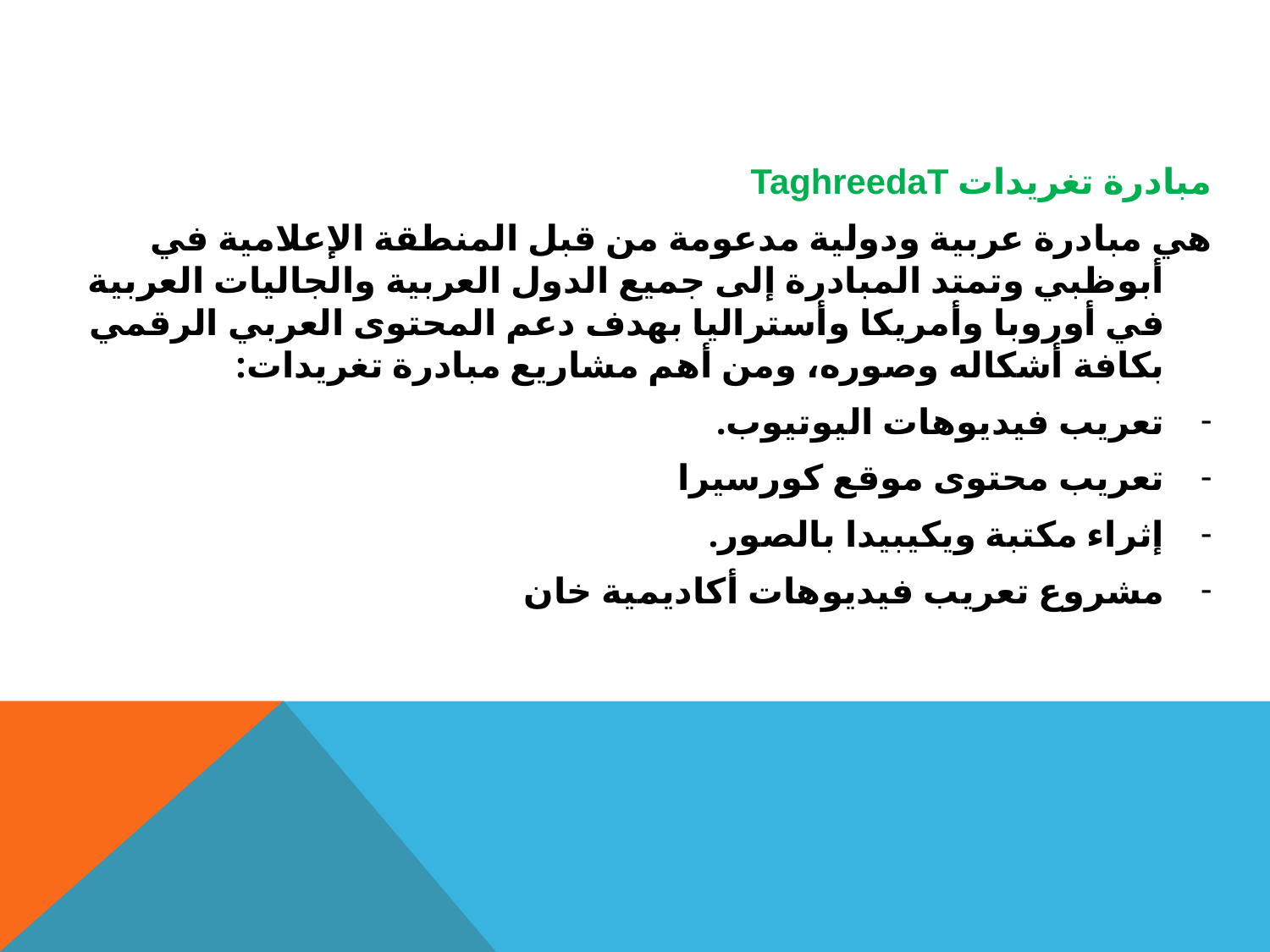

#
مبادرة تغريدات TaghreedaT
هي مبادرة عربية ودولية مدعومة من قبل المنطقة الإعلامية في أبوظبي وتمتد المبادرة إلى جميع الدول العربية والجاليات العربية في أوروبا وأمريكا وأستراليا بهدف دعم المحتوى العربي الرقمي بكافة أشكاله وصوره، ومن أهم مشاريع مبادرة تغريدات:
تعريب فيديوهات اليوتيوب.
تعريب محتوى موقع كورسيرا
إثراء مكتبة ويكيبيدا بالصور.
مشروع تعريب فيديوهات أكاديمية خان